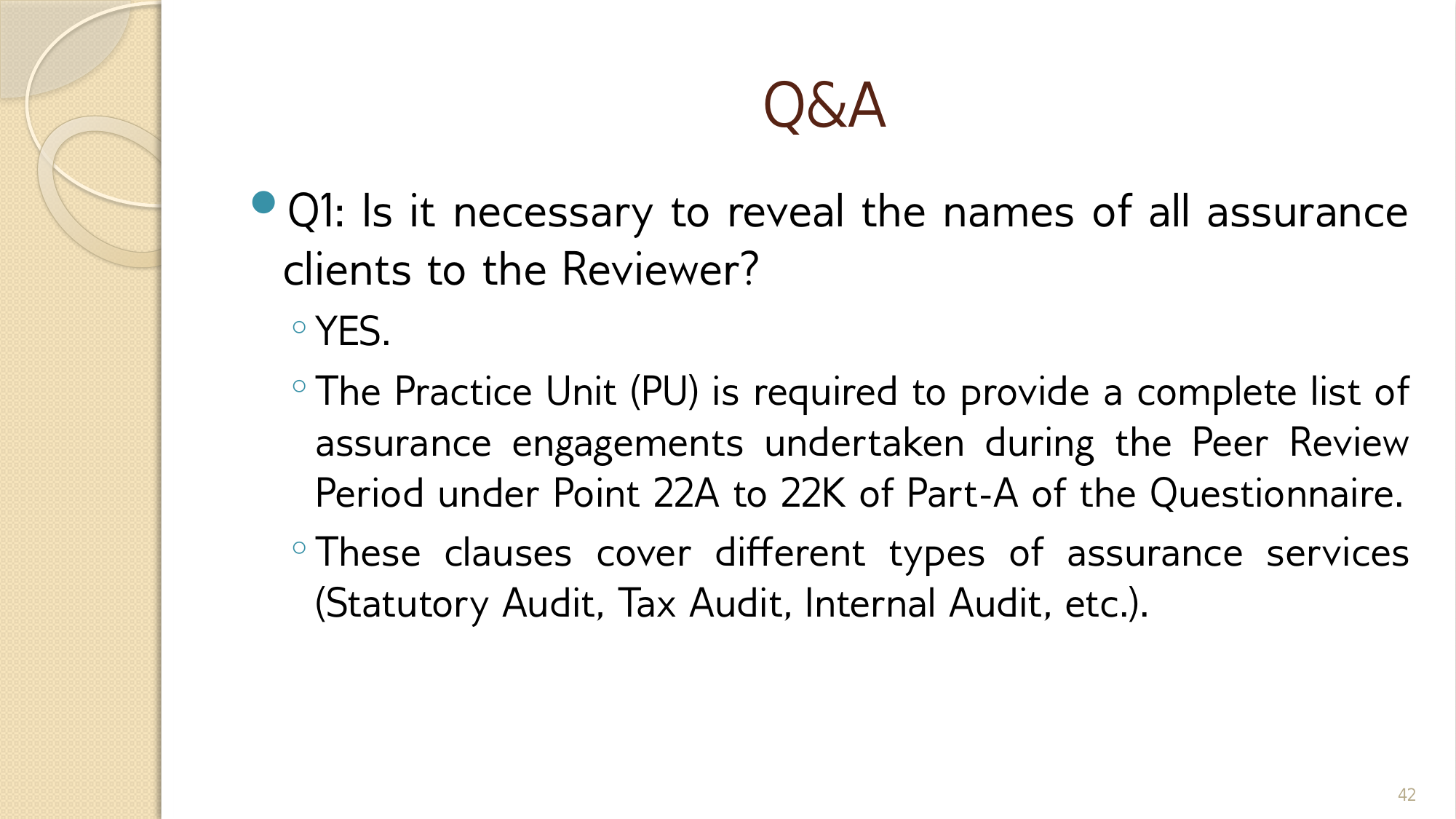

# Q&A
Q1: Is it necessary to reveal the names of all assurance clients to the Reviewer?
YES.
The Practice Unit (PU) is required to provide a complete list of assurance engagements undertaken during the Peer Review Period under Point 22A to 22K of Part-A of the Questionnaire.
These clauses cover different types of assurance services (Statutory Audit, Tax Audit, Internal Audit, etc.).

42